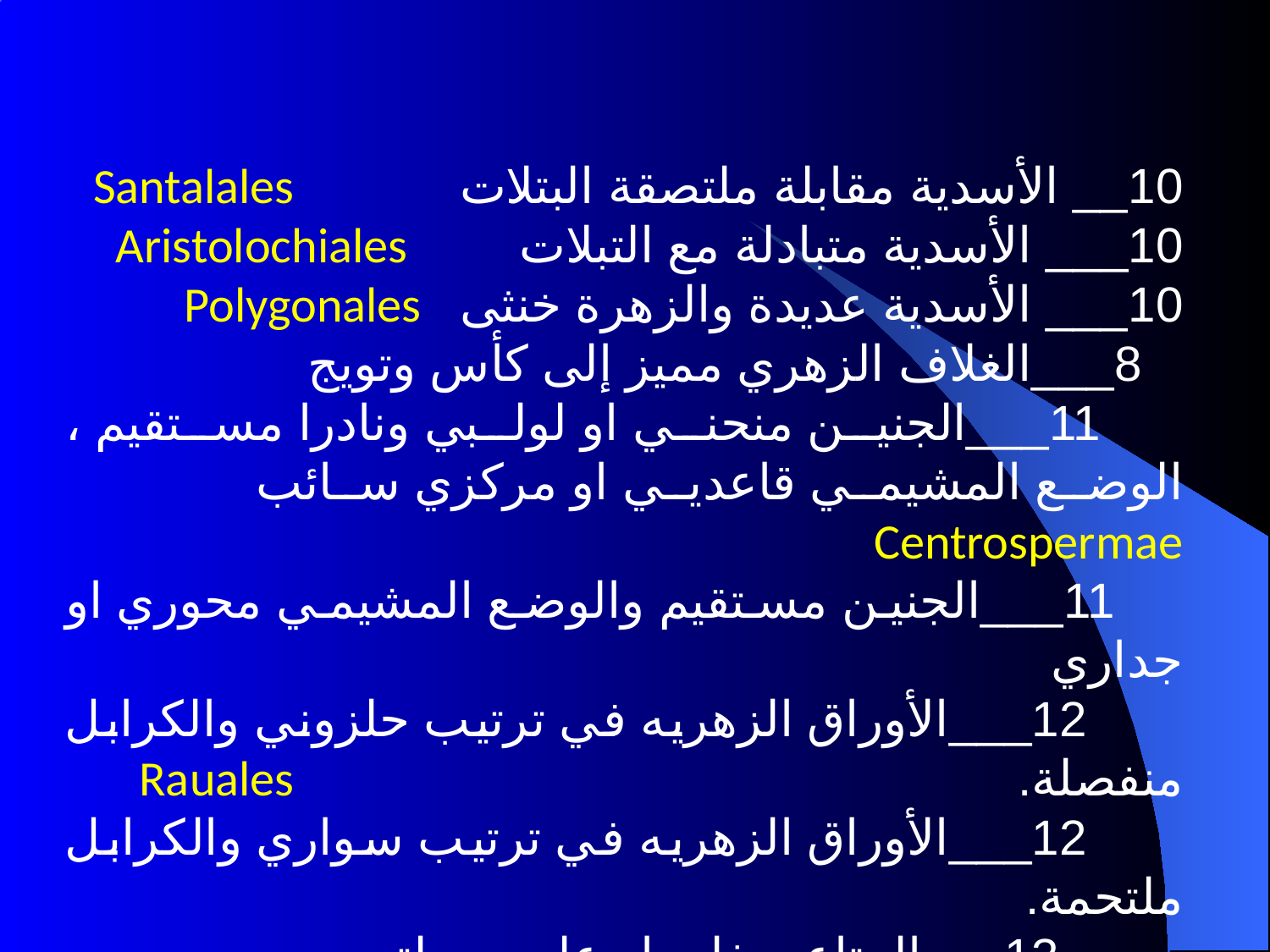

10__ الأسدية مقابلة ملتصقة البتلات 			Santalales
10___ الأسدية متبادلة مع التبلات		 Aristolochiales
10___ الأسدية عديدة والزهرة خنثى 		Polygonales
   8___الغلاف الزهري مميز إلى كأس وتويج
      11___الجنين منحني او لولبي ونادرا مستقيم ، الوضع المشيمي قاعديي او مركزي سائب			Centrospermae
     11___الجنين مستقيم والوضع المشيمي محوري او جداري
       12___الأوراق الزهريه في ترتيب حلزوني والكرابل منفصلة.							Rauales
       12___الأوراق الزهريه في ترتيب سواري والكرابل ملتحمة.
         13___المتاع سفلي او علوي وملتحم.